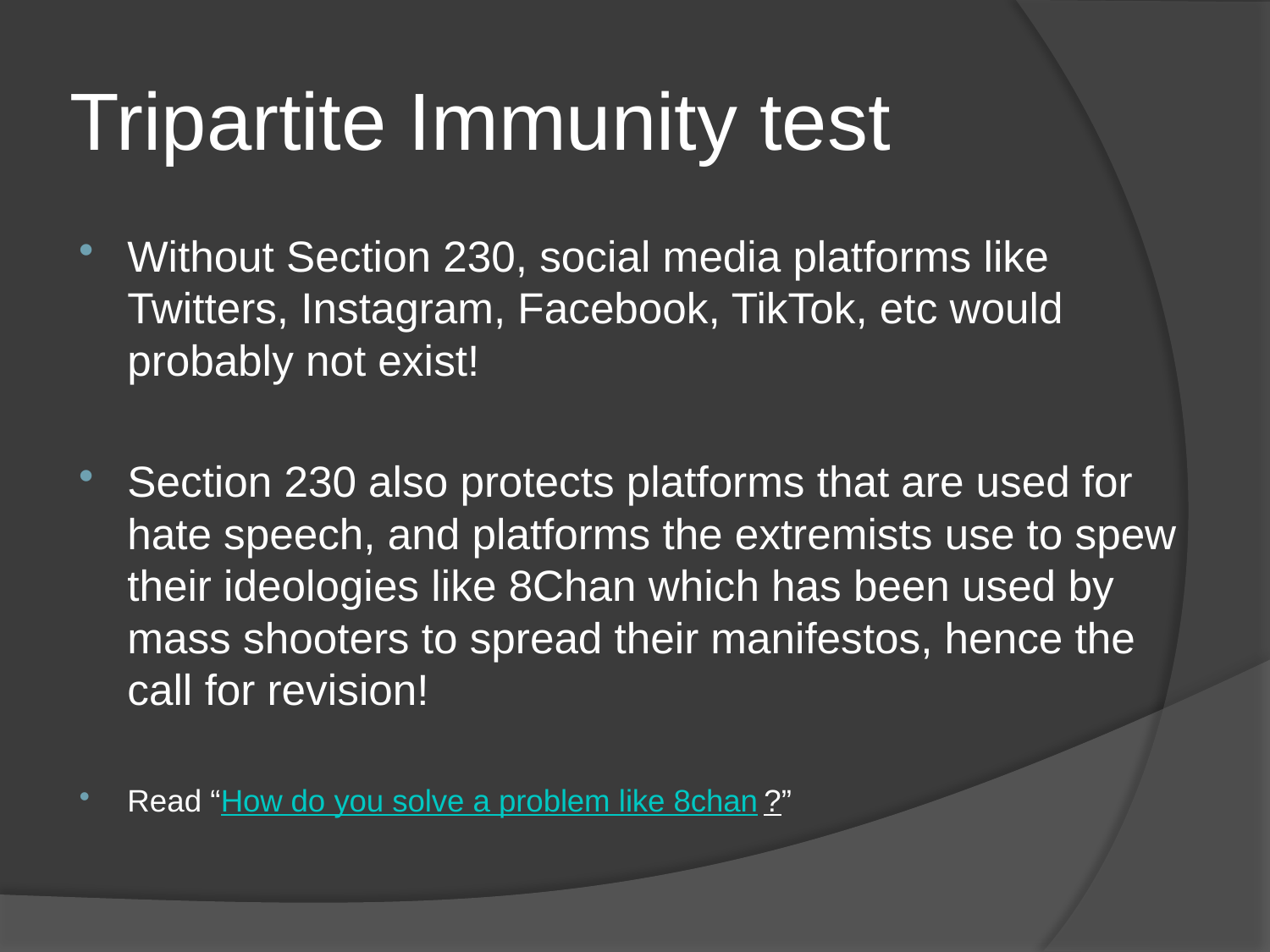

# Tripartite Immunity test
Without Section 230, social media platforms like Twitters, Instagram, Facebook, TikTok, etc would probably not exist!

Section 230 also protects platforms that are used for hate speech, and platforms the extremists use to spew their ideologies like 8Chan which has been used by mass shooters to spread their manifestos, hence the call for revision!

Read “How do you solve a problem like 8chan?”